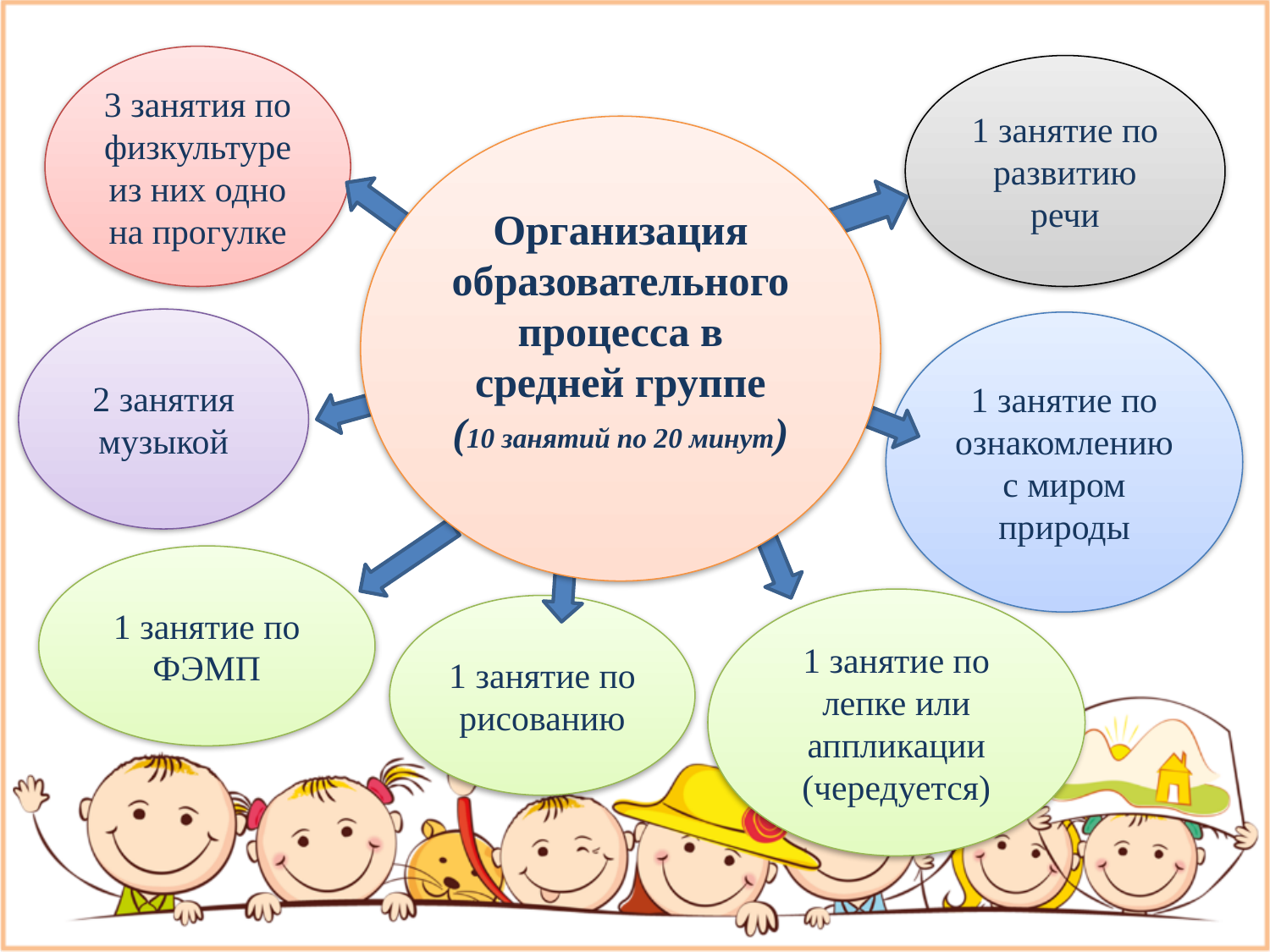

3 занятия по физкультуре из них одно на прогулке
1 занятие по развитию речи
Организация образовательного процесса в средней группе
(10 занятий по 20 минут)

2 занятия музыкой
1 занятие по ознакомлению с миром природы

1 занятие по ФЭМП

1 занятие по лепке или аппликации
(чередуется)
1 занятие по рисованию